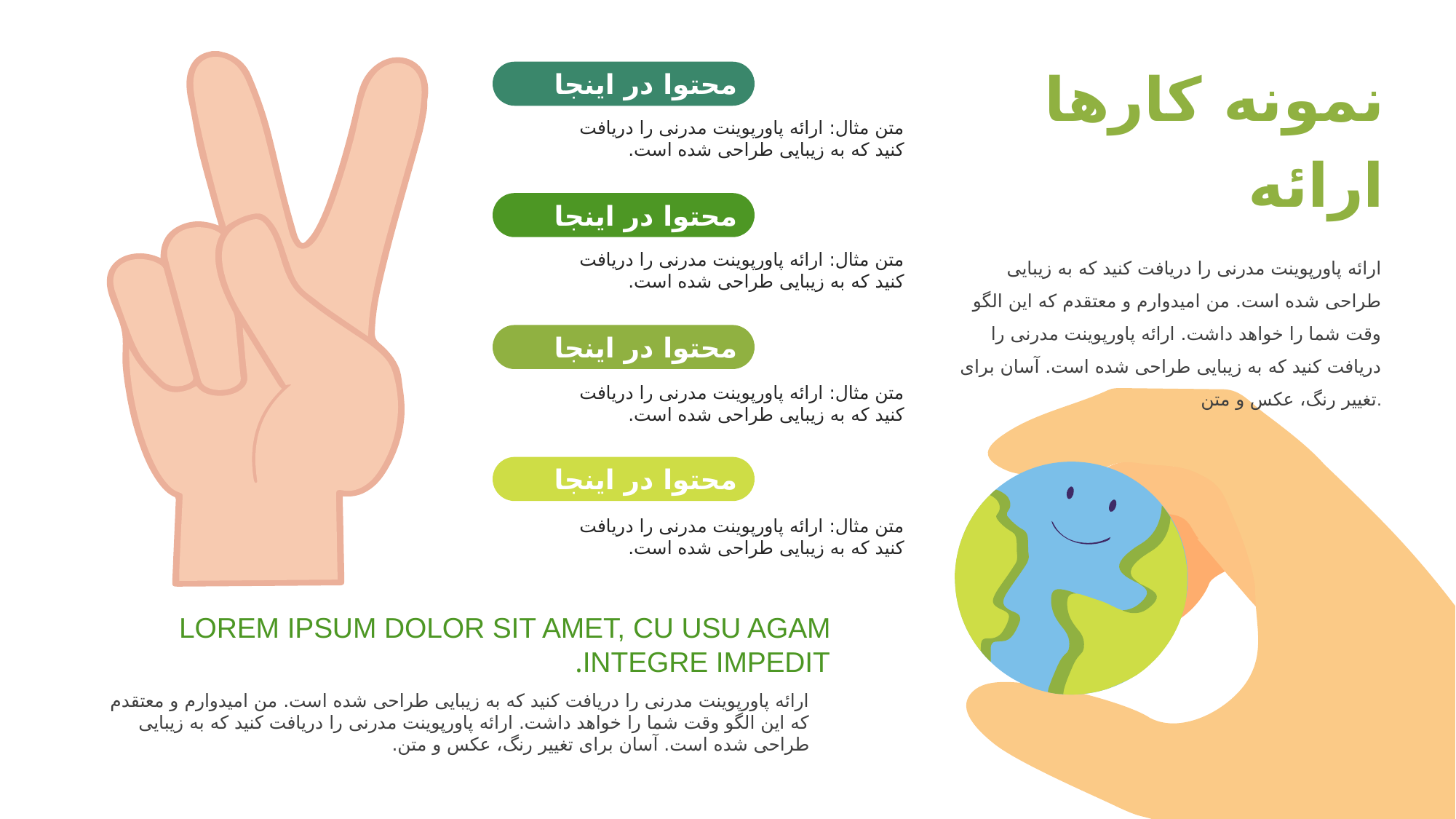

نمونه کارها
محتوا در اینجا
متن مثال: ارائه پاورپوینت مدرنی را دریافت کنید که به زیبایی طراحی شده است.
ارائه
محتوا در اینجا
ارائه پاورپوینت مدرنی را دریافت کنید که به زیبایی طراحی شده است. من امیدوارم و معتقدم که این الگو وقت شما را خواهد داشت. ارائه پاورپوینت مدرنی را دریافت کنید که به زیبایی طراحی شده است. آسان برای تغییر رنگ، عکس و متن.
متن مثال: ارائه پاورپوینت مدرنی را دریافت کنید که به زیبایی طراحی شده است.
محتوا در اینجا
متن مثال: ارائه پاورپوینت مدرنی را دریافت کنید که به زیبایی طراحی شده است.

محتوا در اینجا

متن مثال: ارائه پاورپوینت مدرنی را دریافت کنید که به زیبایی طراحی شده است.
LOREM IPSUM DOLOR SIT AMET, CU USU AGAM INTEGRE IMPEDIT.
ارائه پاورپوینت مدرنی را دریافت کنید که به زیبایی طراحی شده است. من امیدوارم و معتقدم که این الگو وقت شما را خواهد داشت. ارائه پاورپوینت مدرنی را دریافت کنید که به زیبایی طراحی شده است. آسان برای تغییر رنگ، عکس و متن.